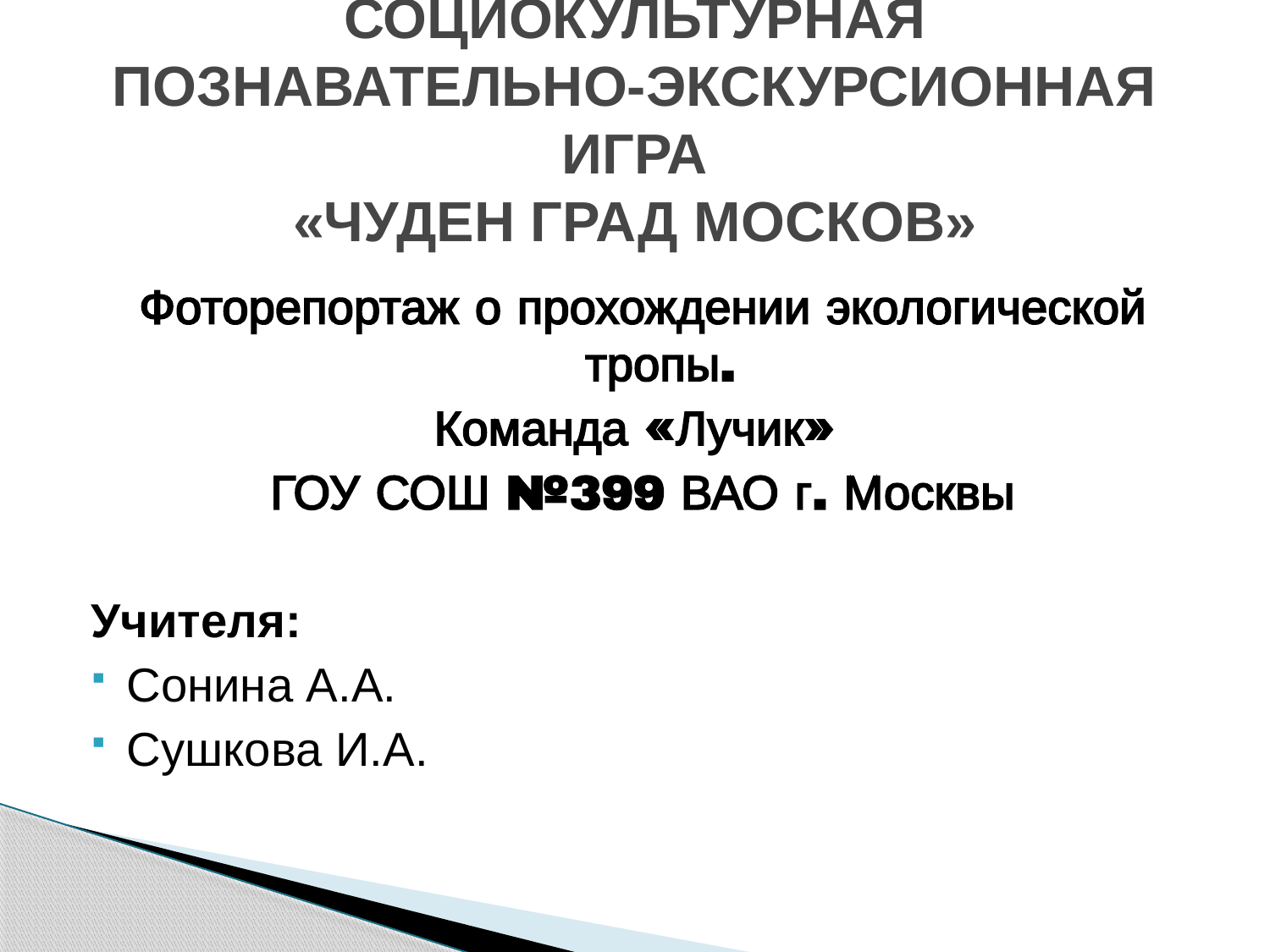

# СОЦИОКУЛЬТУРНАЯ ПОЗНАВАТЕЛЬНО-ЭКСКУРСИОННАЯ ИГРА «ЧУДЕН ГРАД МОСКОВ»

Фоторепортаж о прохождении экологической тропы.
Команда «Лучик»
ГОУ СОШ №399 ВАО г. Москвы

Учителя:
Сонина А.А.
Сушкова И.А.